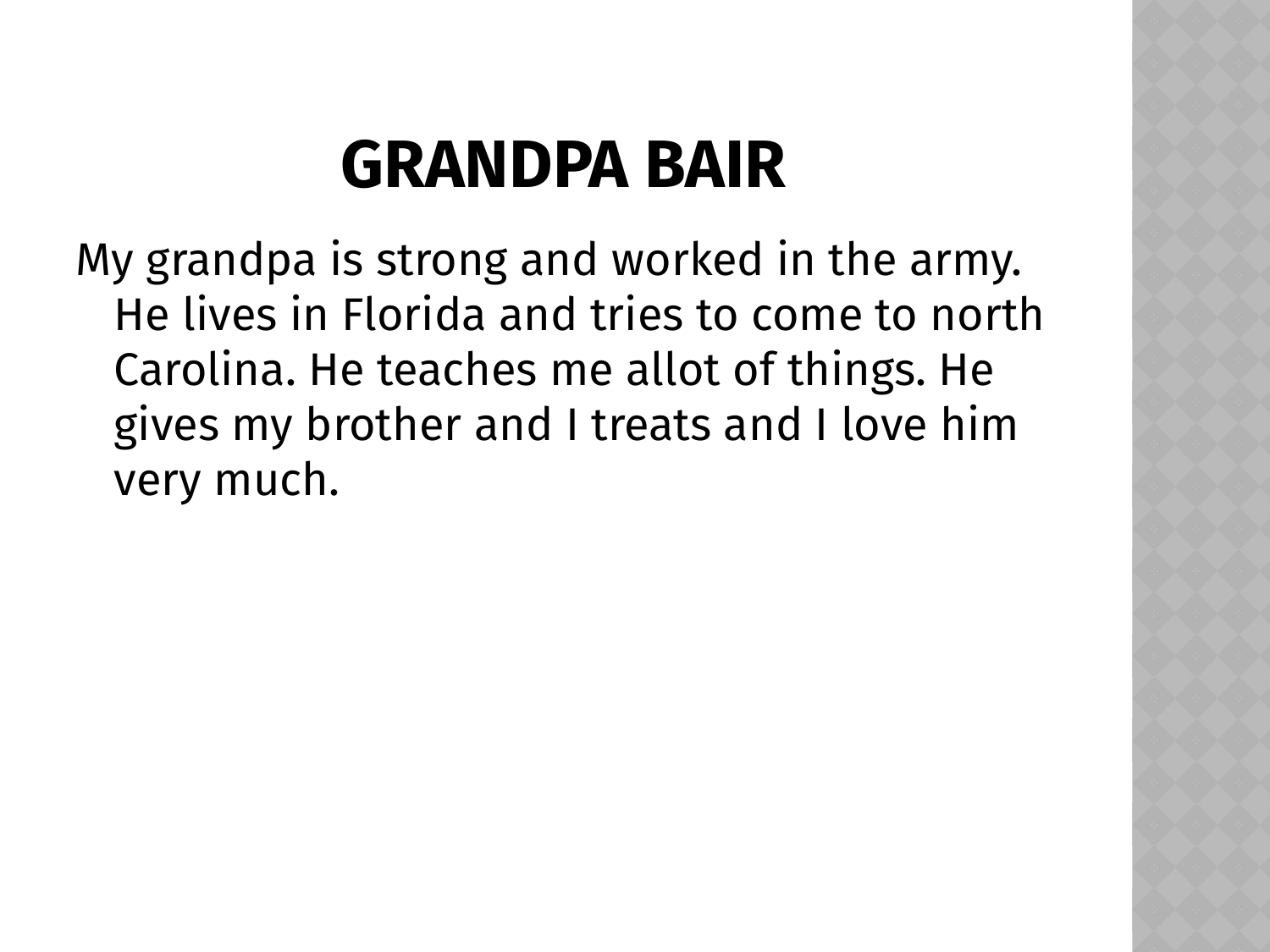

# grandpa BAir
My grandpa is strong and worked in the army. He lives in Florida and tries to come to north Carolina. He teaches me allot of things. He gives my brother and I treats and I love him very much.